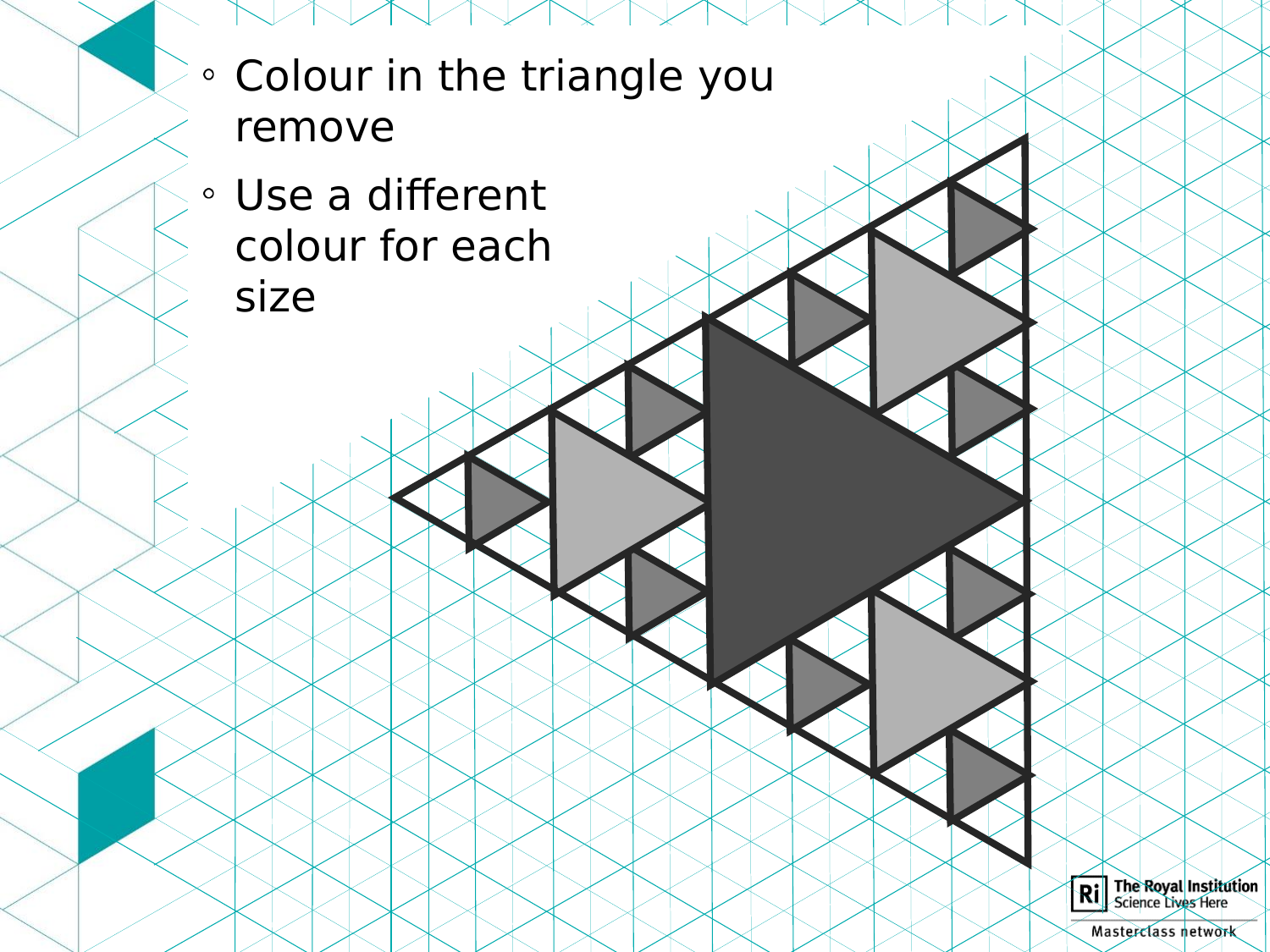

Colour in the triangle you remove
Use a different
colour for each
size